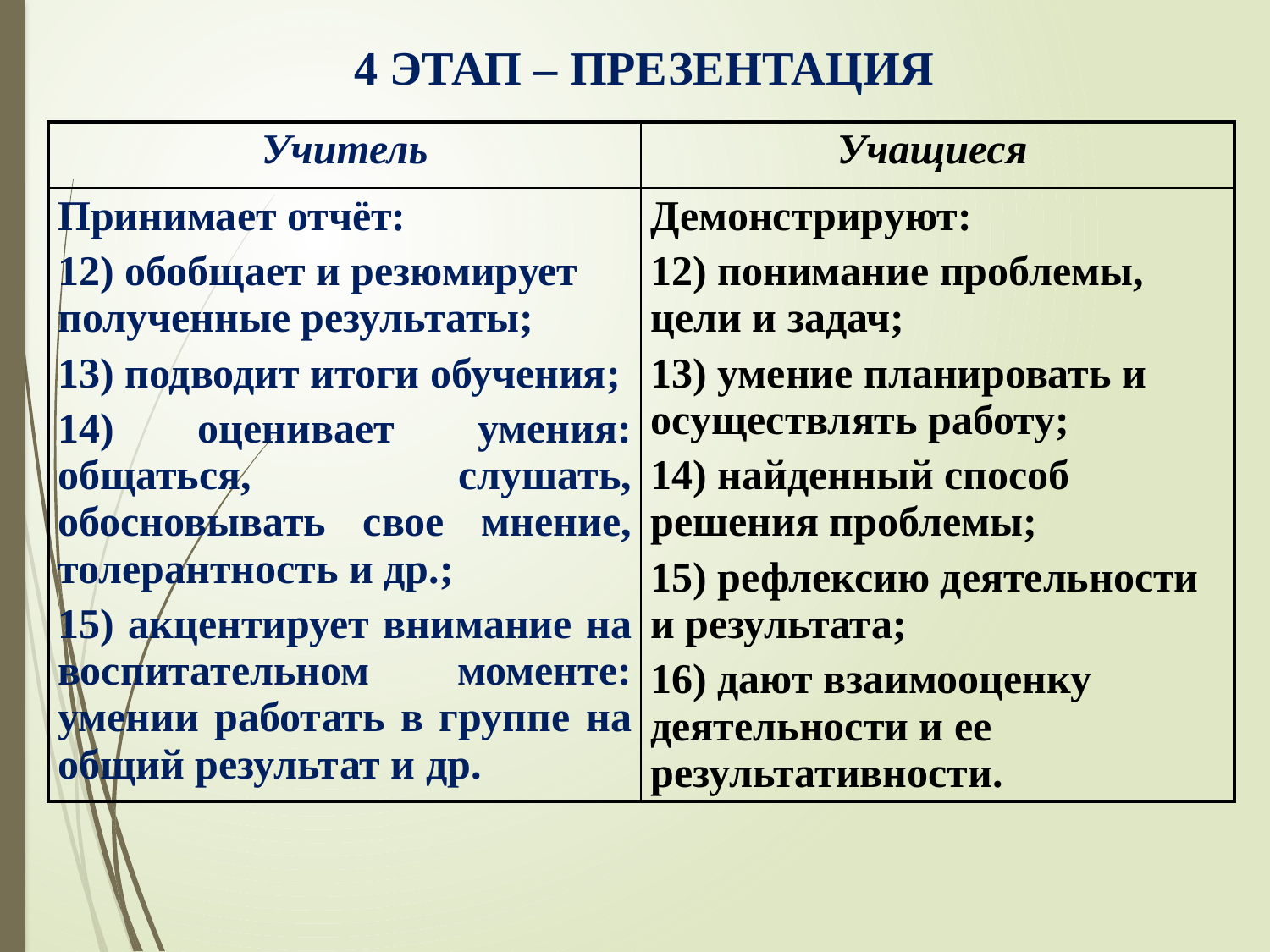

4 этап – презентация
| Учитель | Учащиеся |
| --- | --- |
| Принимает отчёт: 12) обобщает и резюмирует полученные результаты; 13) подводит итоги обучения; 14) оценивает умения: общаться, слушать, обосновывать свое мнение, толерантность и др.; 15) акцентирует внимание на воспитательном моменте: умении работать в группе на общий результат и др. | Демонстрируют: 12) понимание проблемы, цели и задач; 13) умение планировать и осуществлять работу; 14) найденный способ решения проблемы; 15) рефлексию деятельности и результата; 16) дают взаимооценку деятельности и ее результативности. |